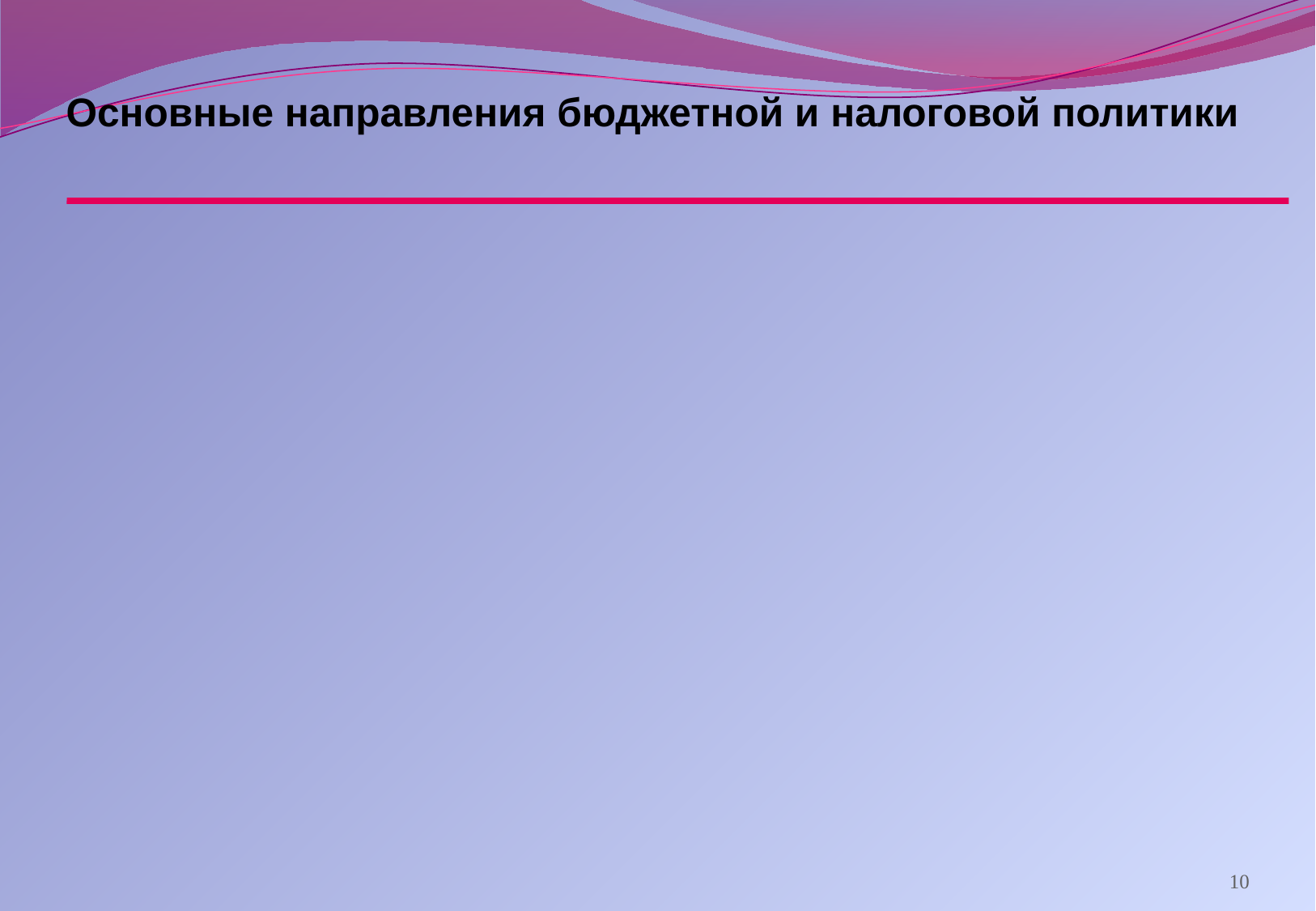

# Основные направления бюджетной и налоговой политики

[unsupported chart]

10